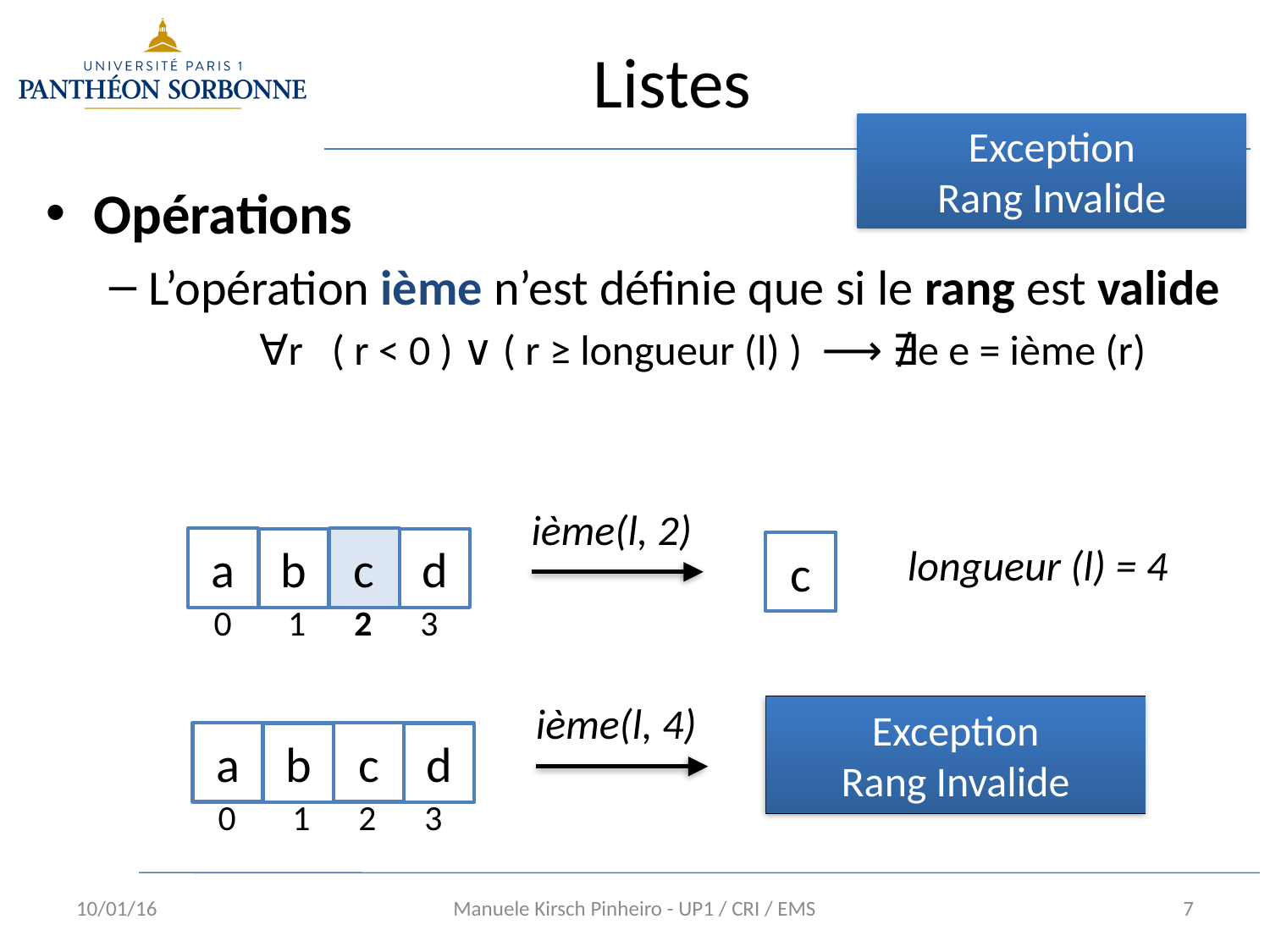

# Listes
Exception
Rang Invalide
Opérations
L’opération ième n’est définie que si le rang est valide
∀r   ( r < 0 ) ∨ ( r ≥ longueur (l) )  ⟶ ∄e e = ième (r)
ième(l, 2)
a
c
b
d
  0       1      2      3
c
longueur (l) = 4
ième(l, 4)
Exception
Rang Invalide
a
c
b
d
  0       1      2      3
10/01/16
Manuele Kirsch Pinheiro - UP1 / CRI / EMS
7